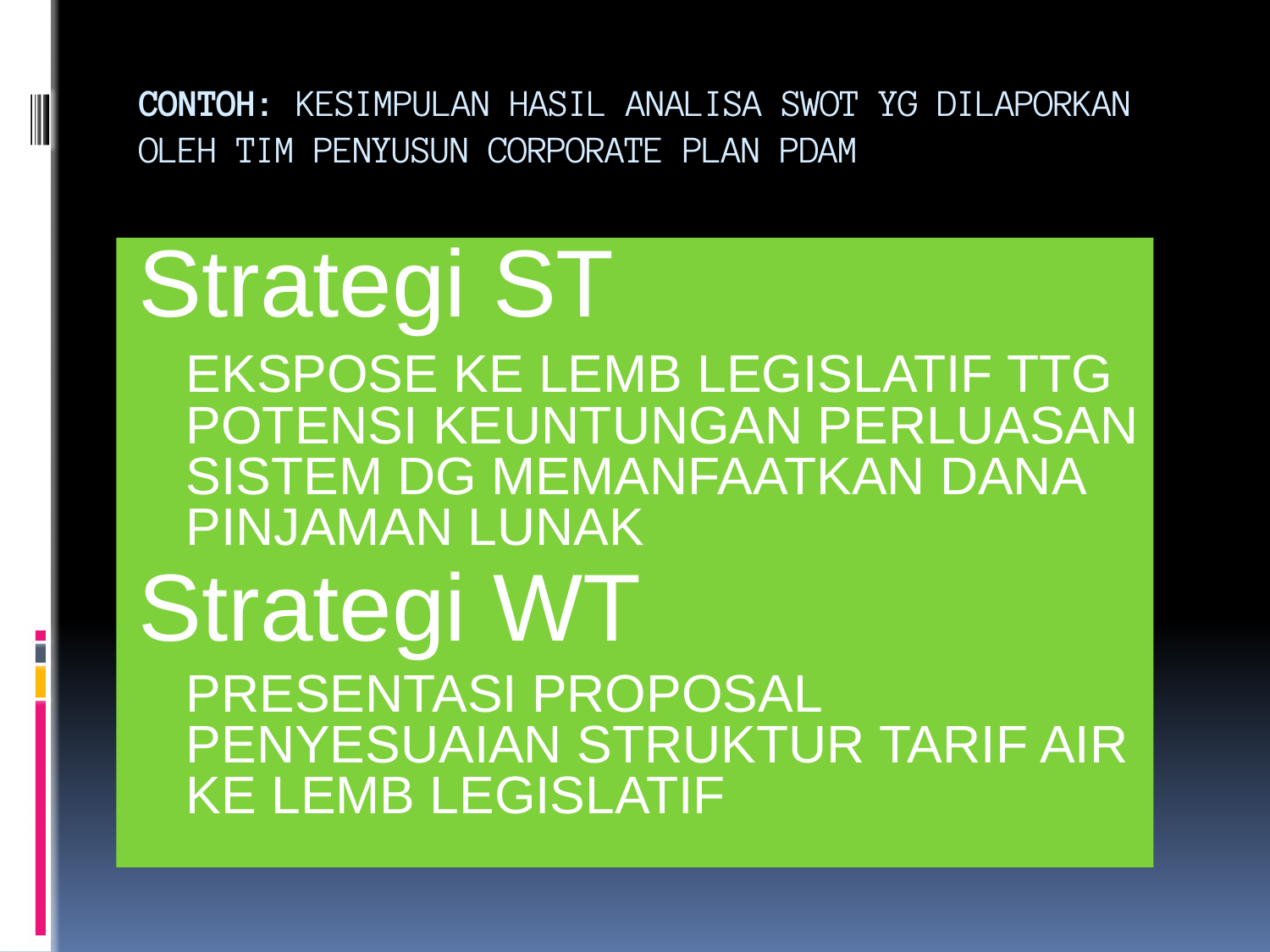

# CONTOH: KESIMPULAN HASIL ANALISA SWOT YG DILAPORKAN OLEH TIM PENYUSUN CORPORATE PLAN PDAM
Strategi ST
	EKSPOSE KE LEMB LEGISLATIF TTG POTENSI KEUNTUNGAN PERLUASAN SISTEM DG MEMANFAATKAN DANA PINJAMAN LUNAK
Strategi WT
	PRESENTASI PROPOSAL PENYESUAIAN STRUKTUR TARIF AIR KE LEMB LEGISLATIF